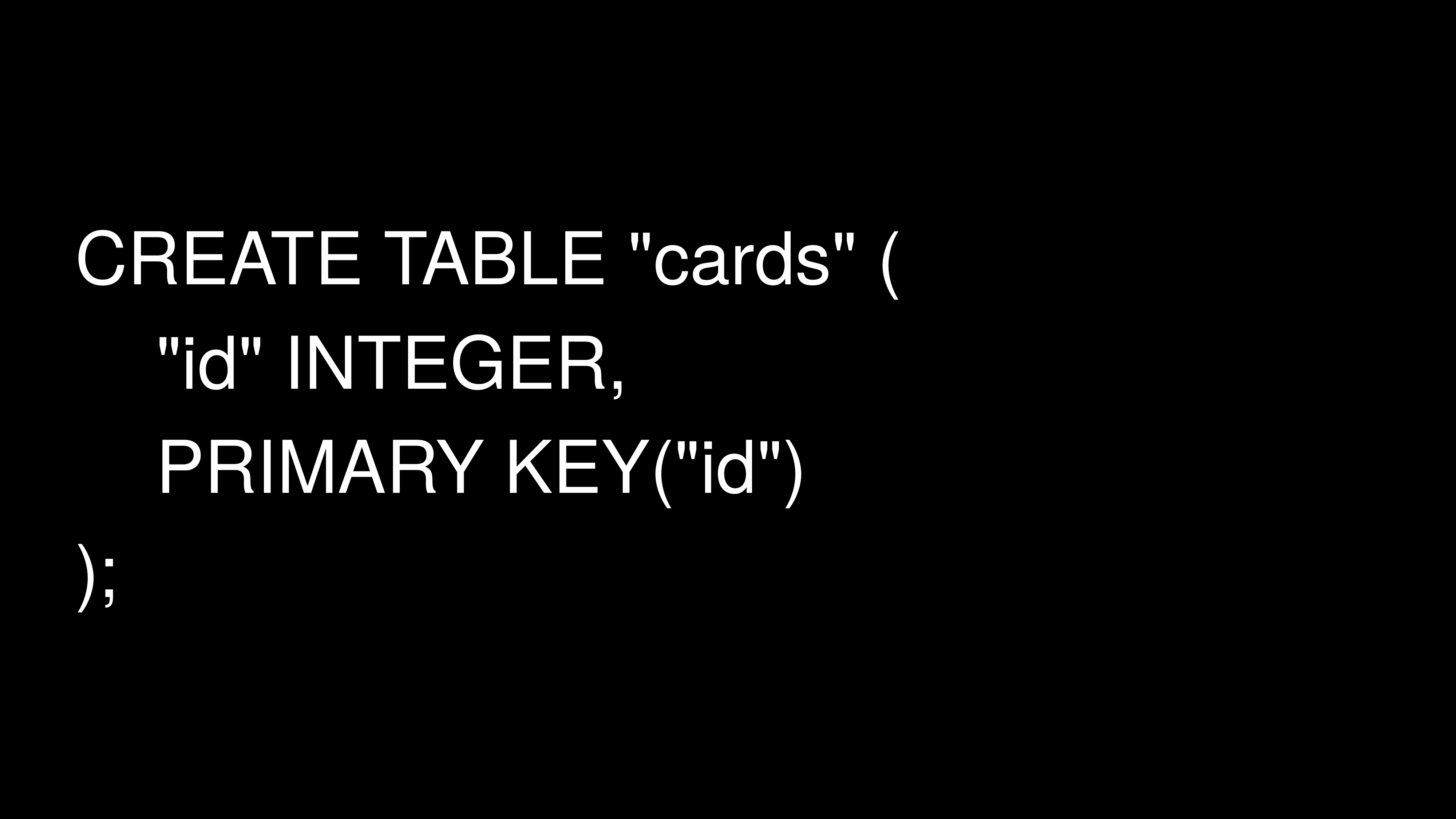

CREATE TABLE "cards" (
    "id" INTEGER,
    PRIMARY KEY("id")
);